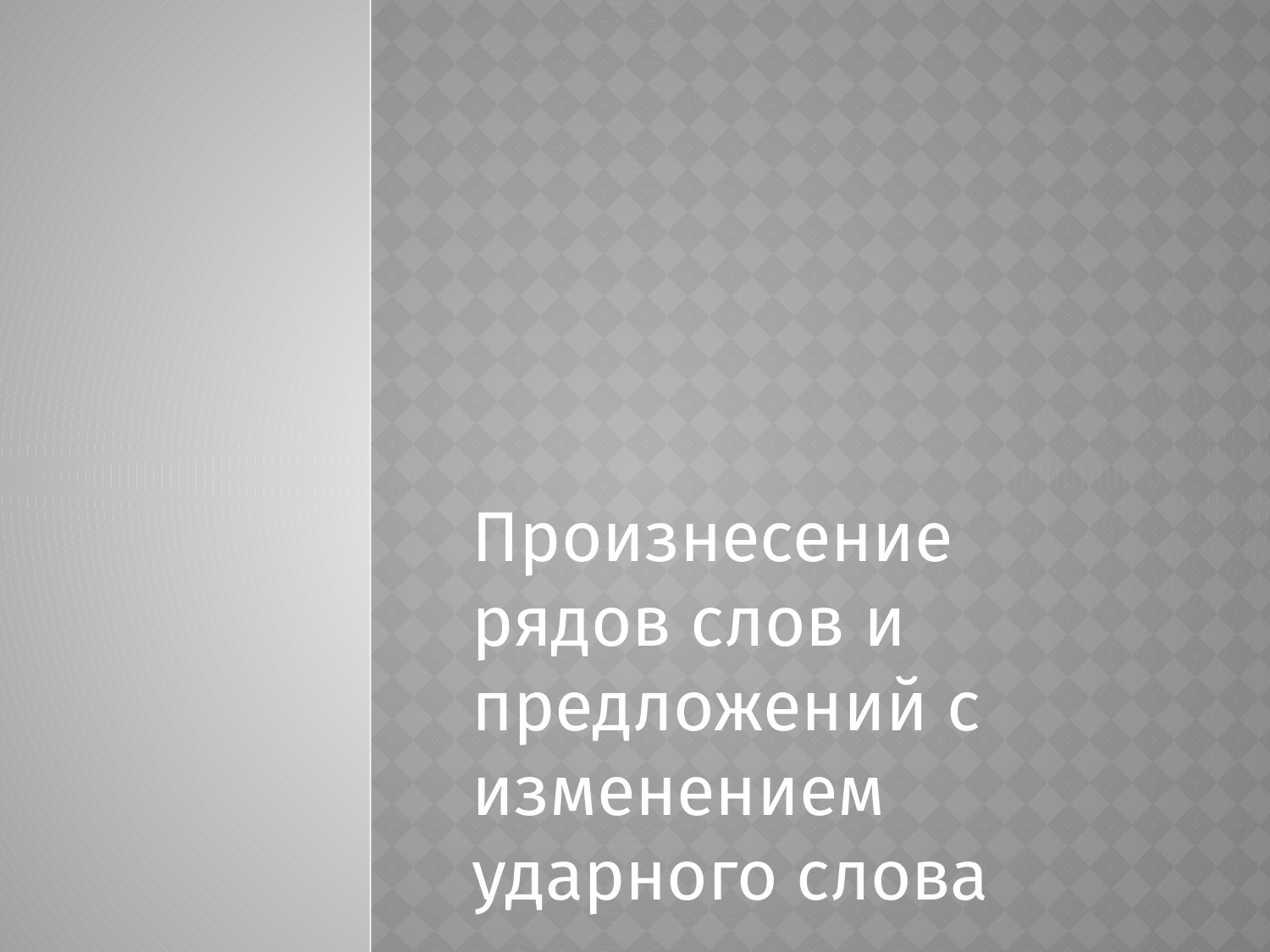

#
Произнесение рядов слов и предложений с изменением ударного слова